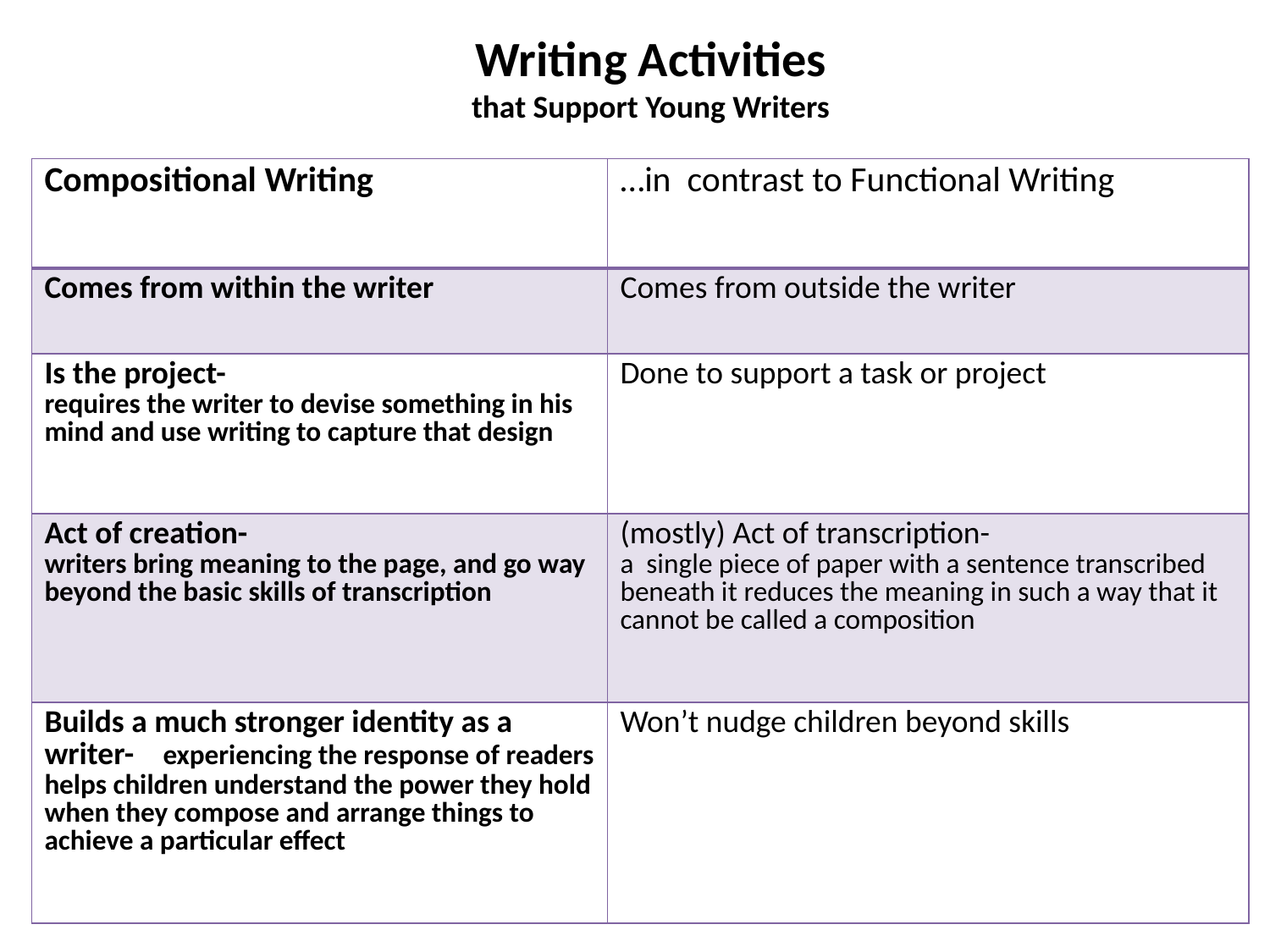

Writing Activities
that Support Young Writers
| Compositional Writing | …in contrast to Functional Writing |
| --- | --- |
| Comes from within the writer | Comes from outside the writer |
| Is the project- requires the writer to devise something in his mind and use writing to capture that design | Done to support a task or project |
| Act of creation- writers bring meaning to the page, and go way beyond the basic skills of transcription | (mostly) Act of transcription- a single piece of paper with a sentence transcribed beneath it reduces the meaning in such a way that it cannot be called a composition |
| Builds a much stronger identity as a writer- experiencing the response of readers helps children understand the power they hold when they compose and arrange things to achieve a particular effect | Won’t nudge children beyond skills |